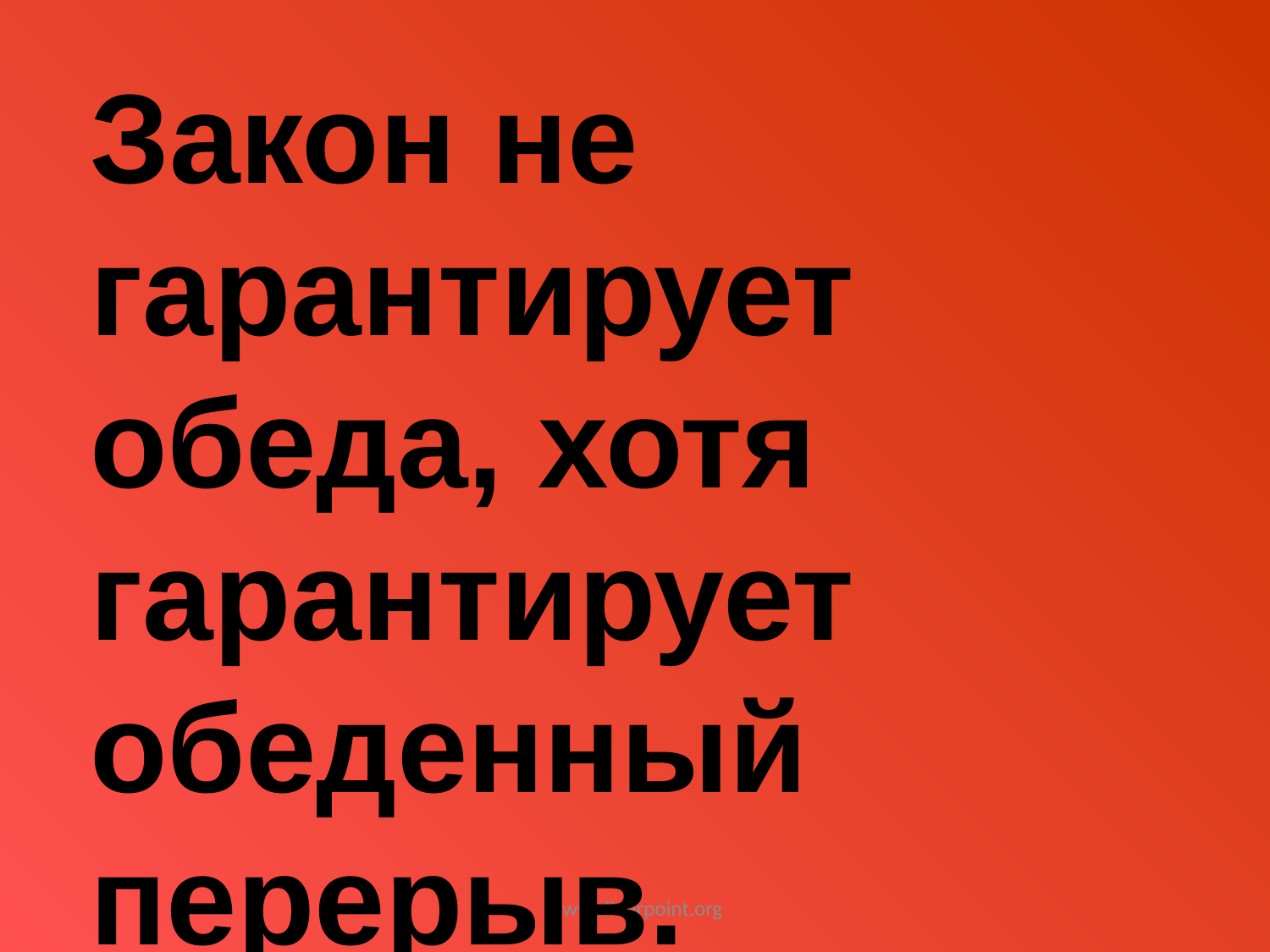

Закон не гарантирует обеда, хотя гарантирует обеденный перерыв.
Брудзиньский Веслав
www.sliderpoint.org